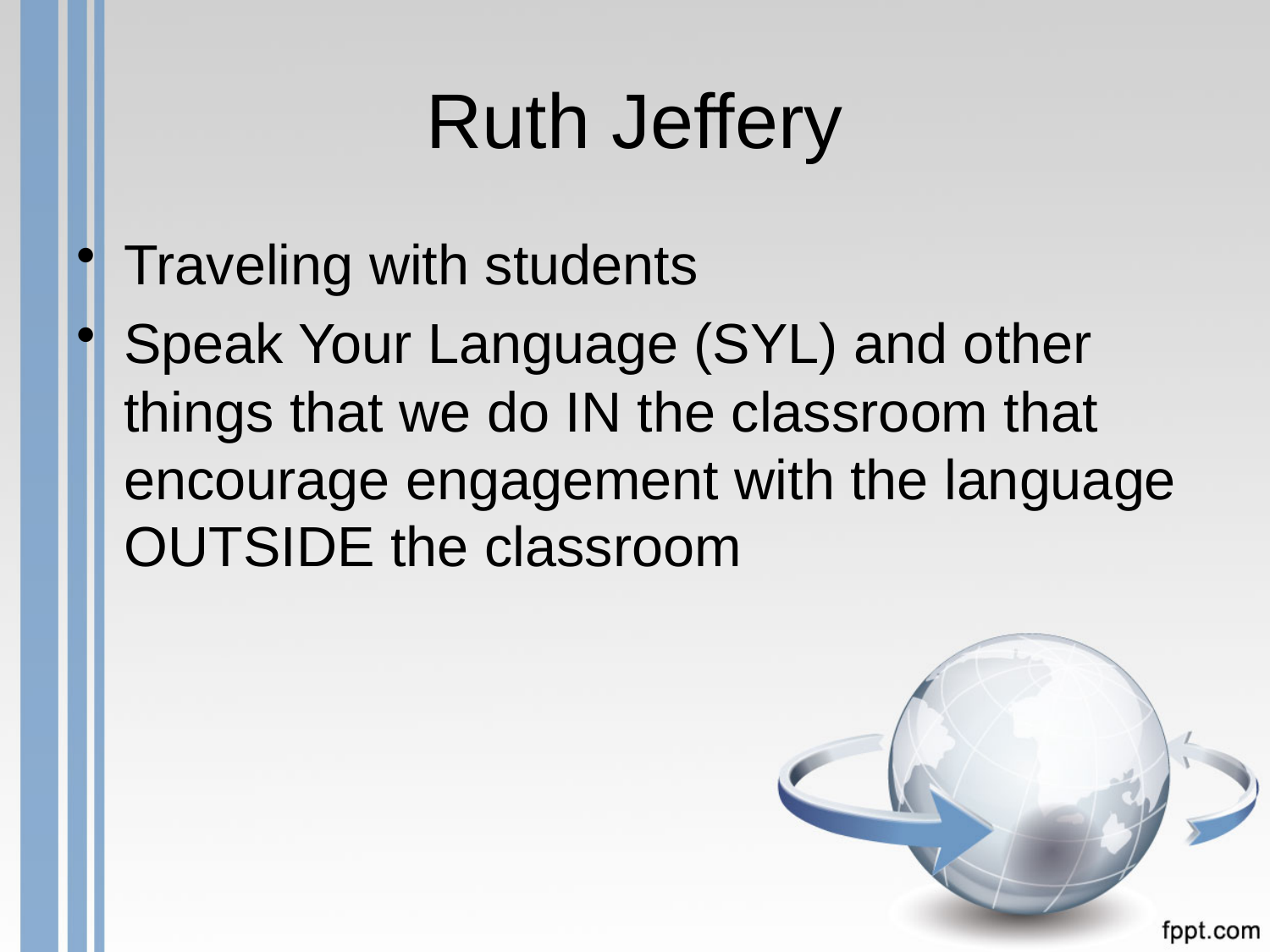

# Ruth Jeffery
Traveling with students
Speak Your Language (SYL) and other things that we do IN the classroom that encourage engagement with the language OUTSIDE the classroom